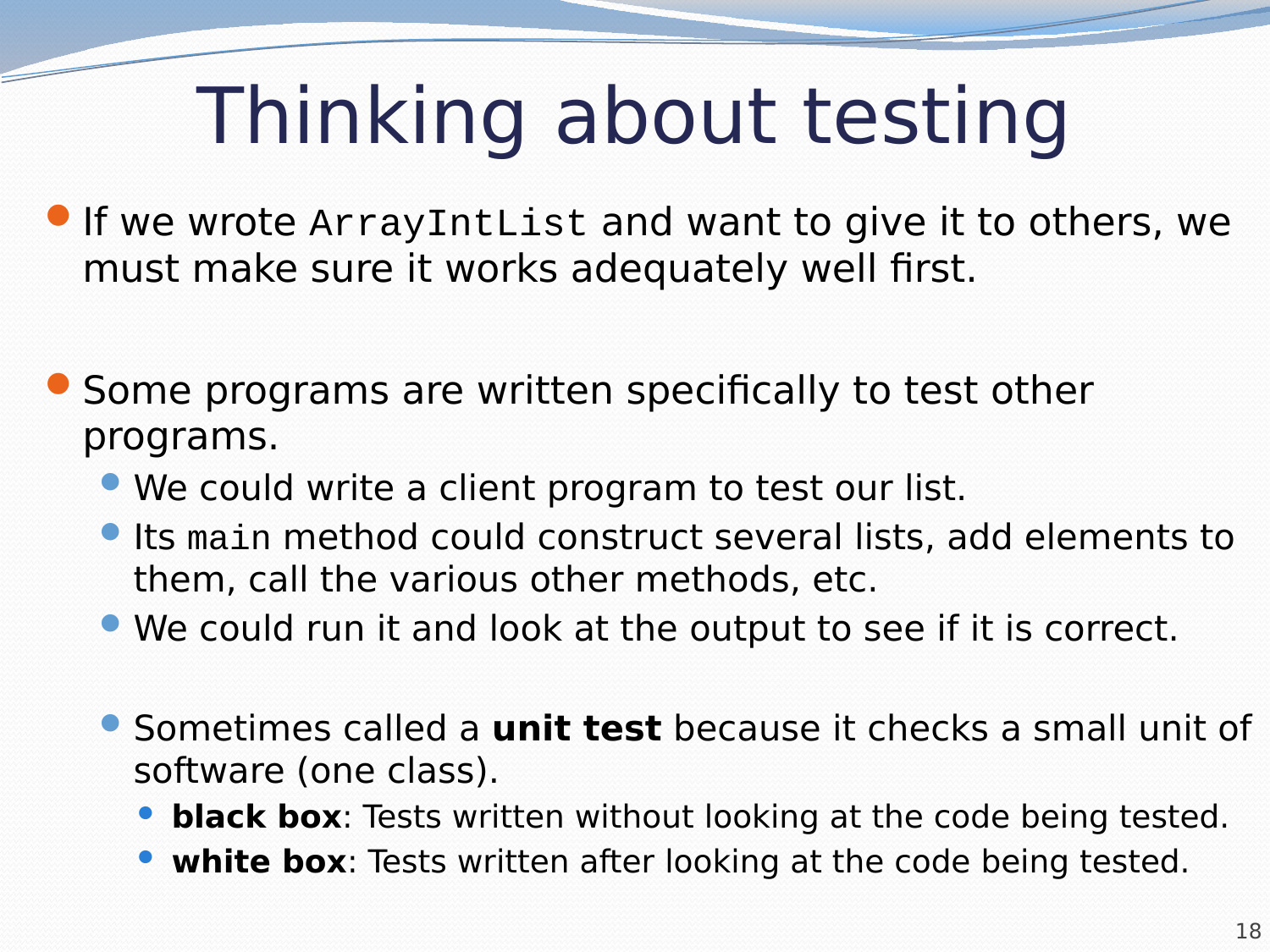

# Thinking about testing
If we wrote ArrayIntList and want to give it to others, we must make sure it works adequately well first.

Some programs are written specifically to test other programs.
We could write a client program to test our list.
Its main method could construct several lists, add elements to them, call the various other methods, etc.
We could run it and look at the output to see if it is correct.

Sometimes called a unit test because it checks a small unit of software (one class).
black box: Tests written without looking at the code being tested.
white box: Tests written after looking at the code being tested.